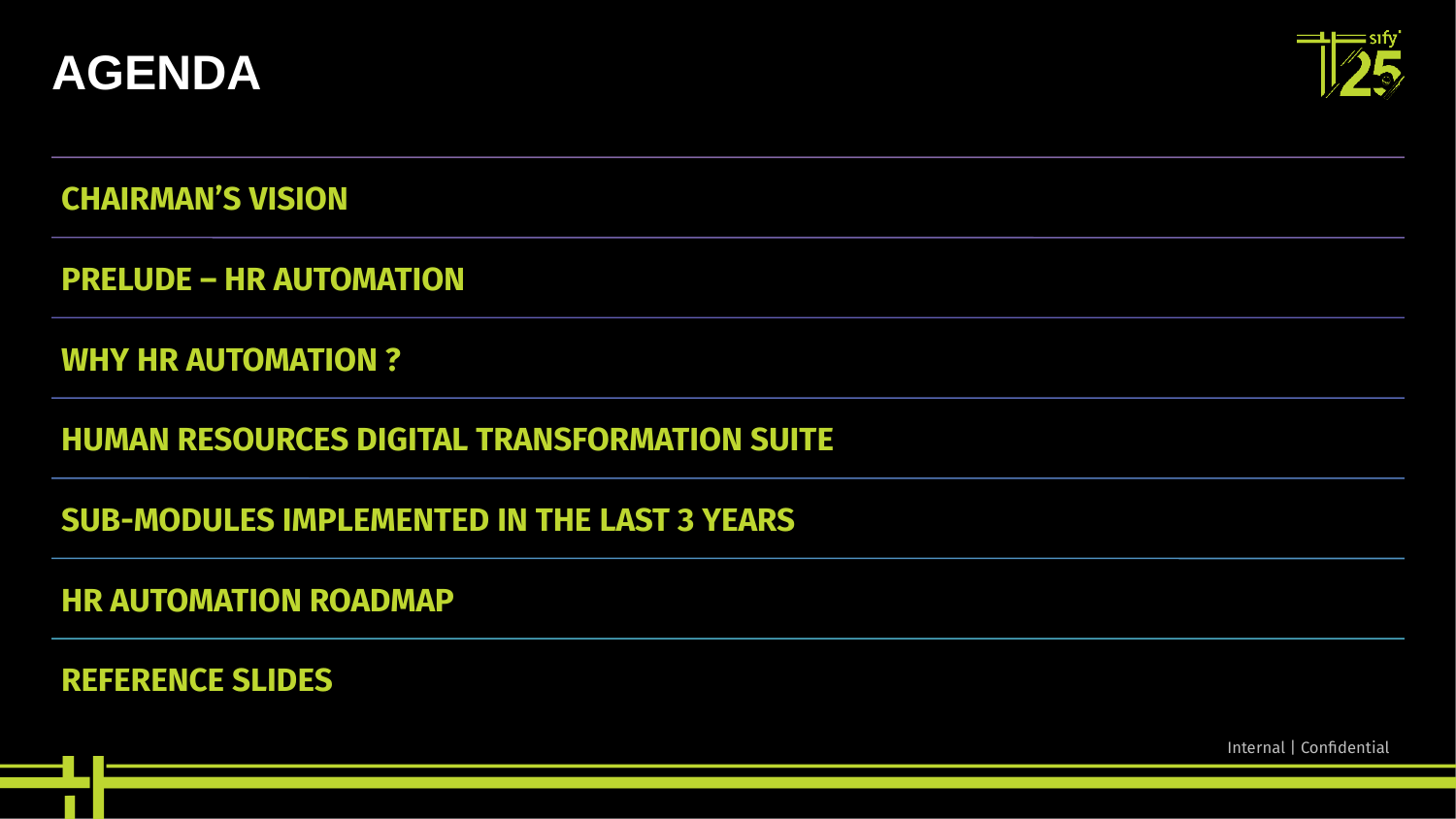

# agenda
CHAIRMAN’S VISION
PRELUDE – HR AUTOMATION
WHY HR AUTOMATION ?
HUMAN RESOURCES DIGITAL TRANSFORMATION SUITE
SUB-MODULES IMPLEMENTED IN THE LAST 3 YEARS
HR AUTOMATION ROADMAP
REFERENCE SLIDES